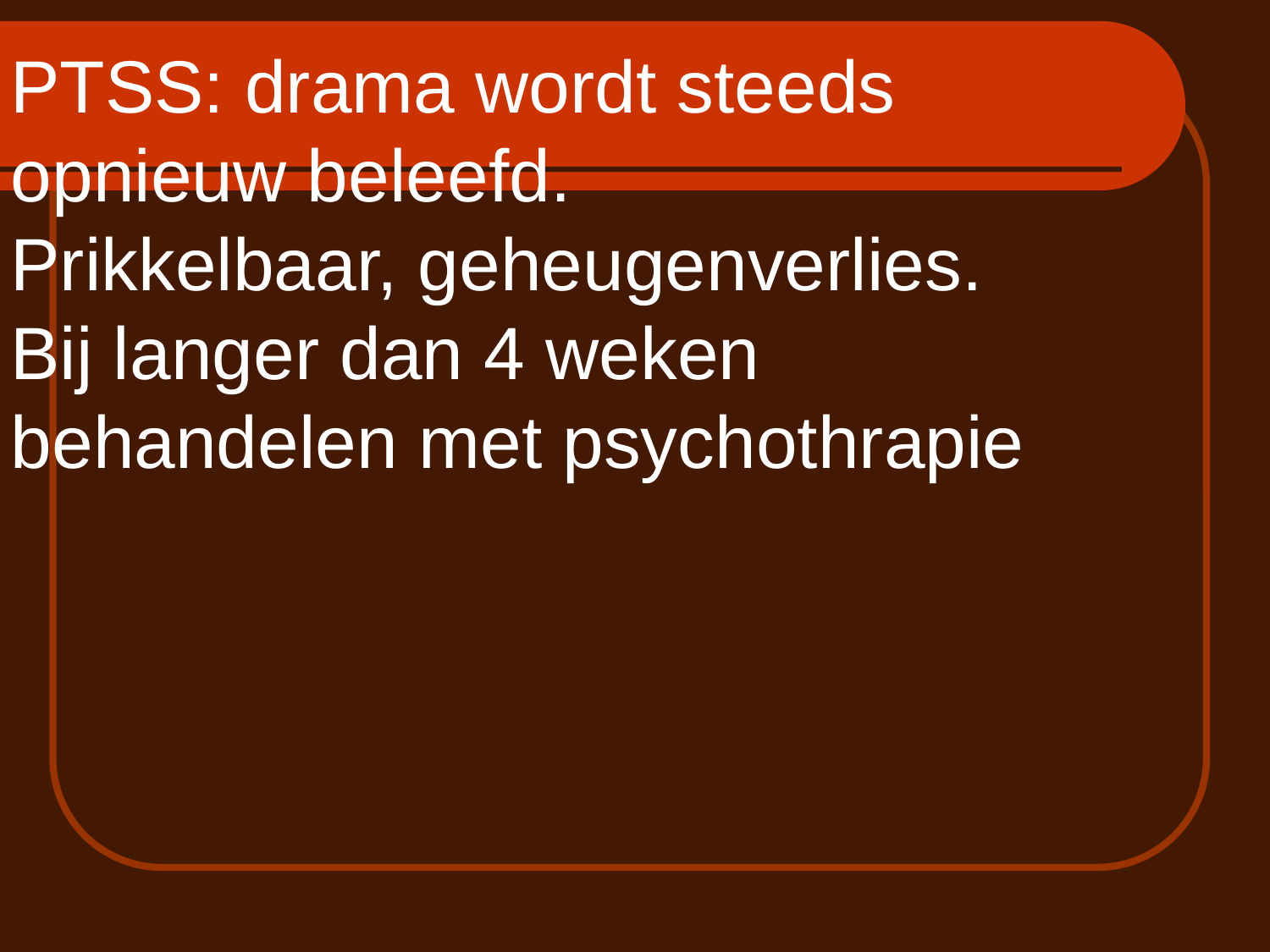

# PTSS: drama wordt steeds opnieuw beleefd. Prikkelbaar, geheugenverlies. Bij langer dan 4 weken behandelen met psychothrapie